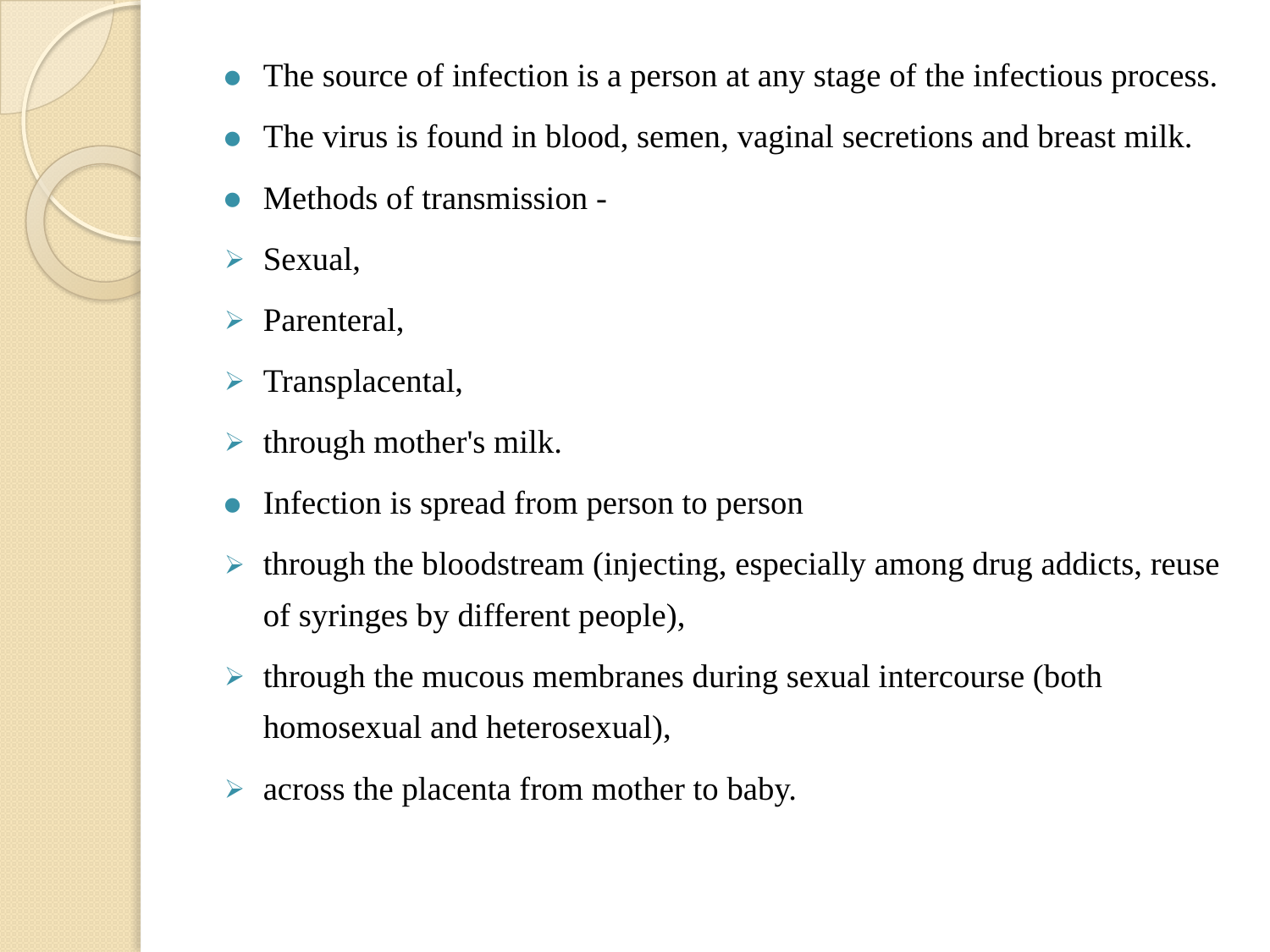

The source of infection is a person at any stage of the infectious process.
The virus is found in blood, semen, vaginal secretions and breast milk.
Methods of transmission -
Sexual,
Parenteral,
Transplacental,
through mother's milk.
Infection is spread from person to person
through the bloodstream (injecting, especially among drug addicts, reuse of syringes by different people),
through the mucous membranes during sexual intercourse (both homosexual and heterosexual),
across the placenta from mother to baby.

#